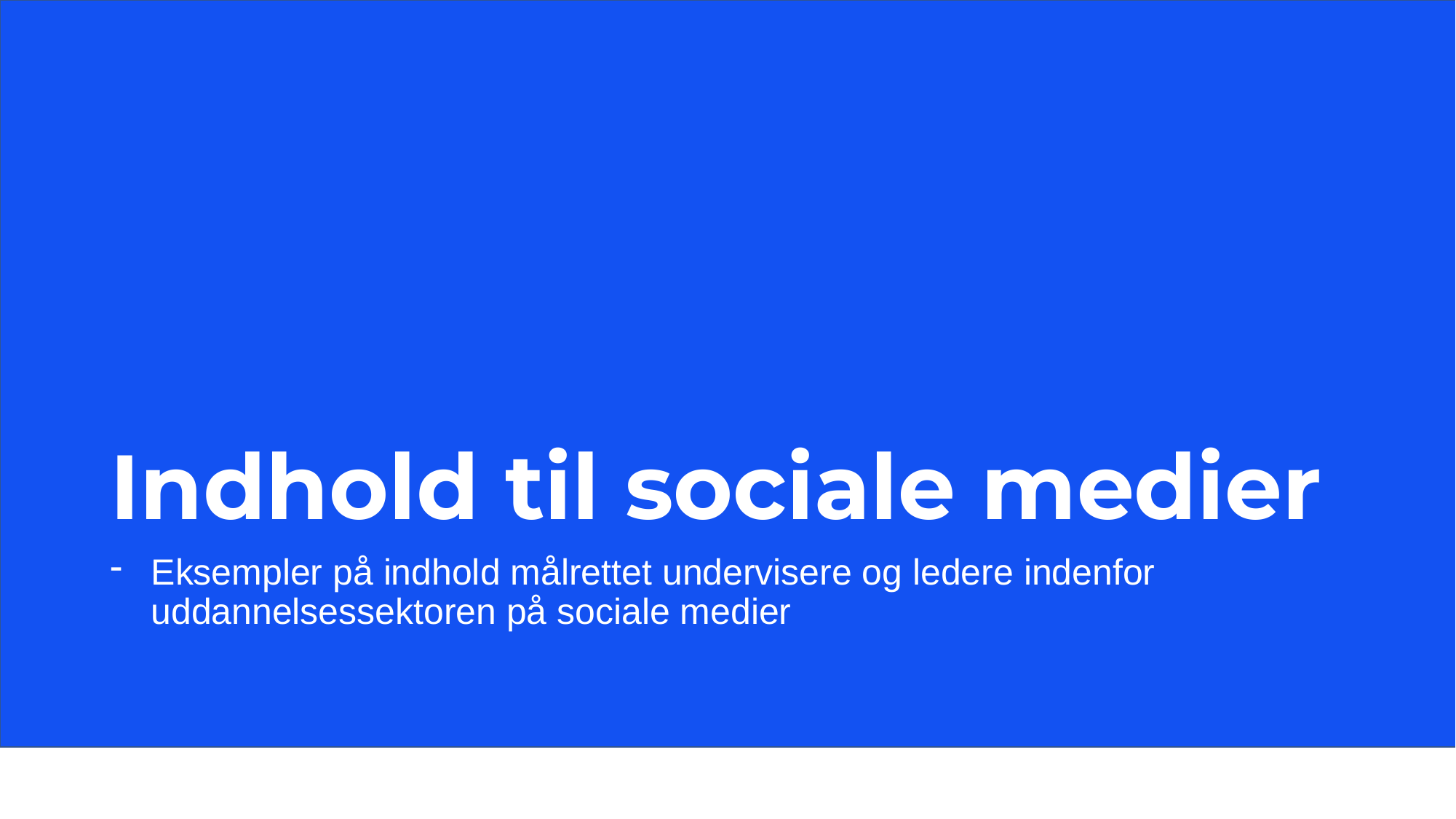

# Indhold til sociale medier
Eksempler på indhold målrettet undervisere og ledere indenfor uddannelsessektoren på sociale medier